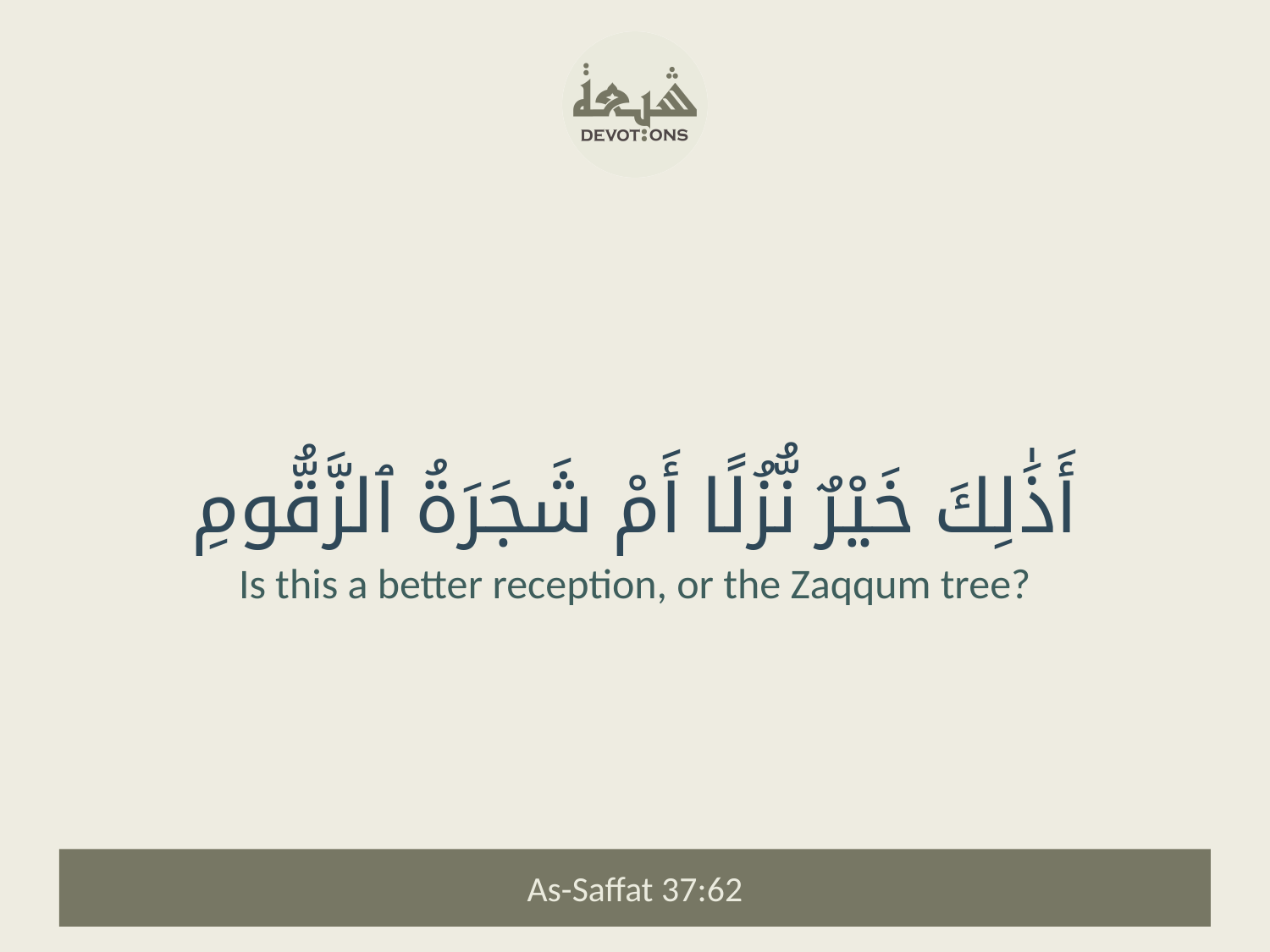

أَذَٰلِكَ خَيْرٌ نُّزُلًا أَمْ شَجَرَةُ ٱلزَّقُّومِ
Is this a better reception, or the Zaqqum tree?
As-Saffat 37:62